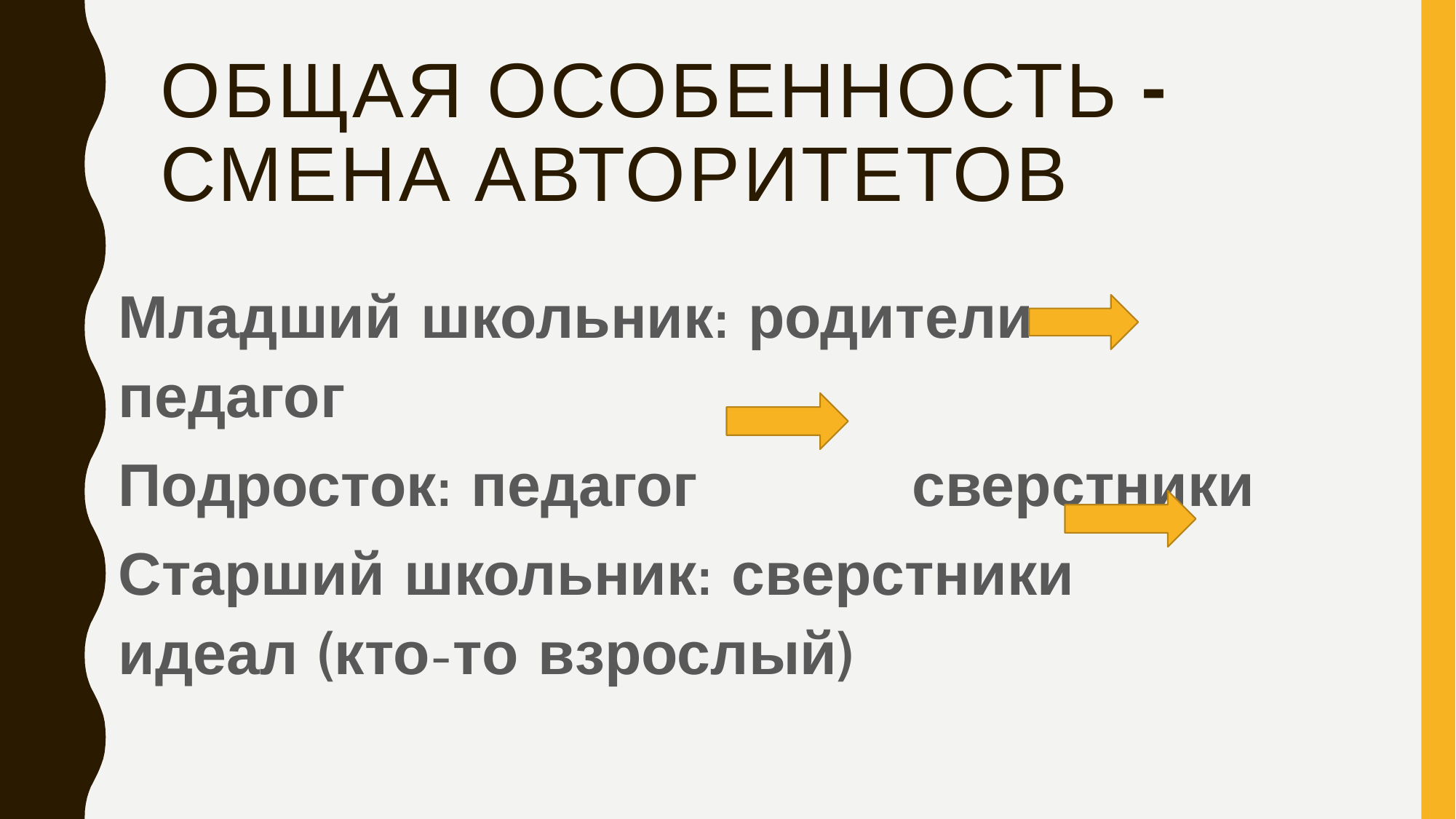

# общая особенность – смена авторитетов
Младший школьник: родители        педагог
Подросток: педагог           сверстники
Старший школьник: сверстники           идеал (кто-то взрослый)